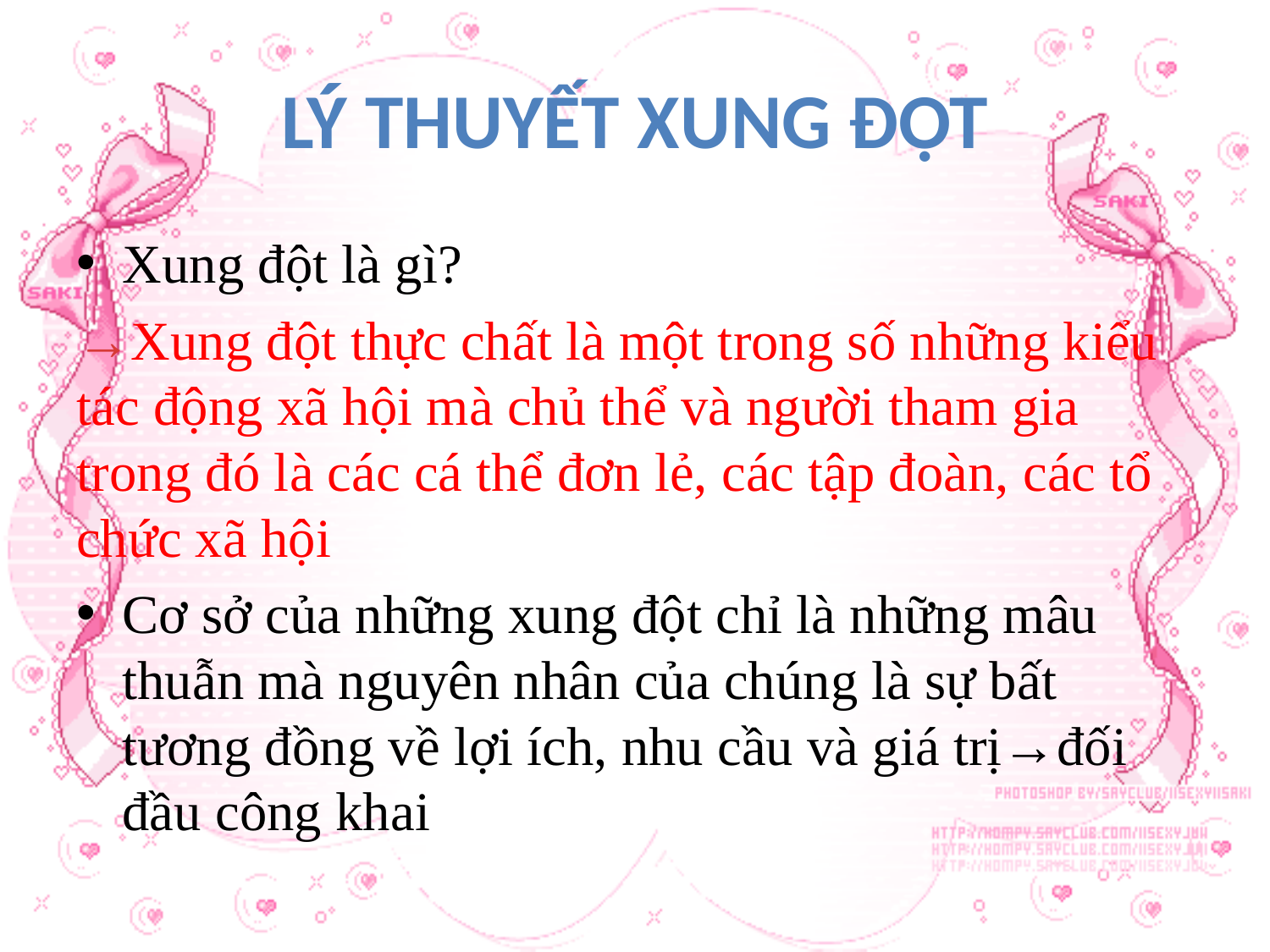

# Lý thuyết xung đột
Xung đột là gì?
→Xung đột thực chất là một trong số những kiểu tác động xã hội mà chủ thể và người tham gia trong đó là các cá thể đơn lẻ, các tập đoàn, các tổ chức xã hội
Cơ sở của những xung đột chỉ là những mâu thuẫn mà nguyên nhân của chúng là sự bất tương đồng về lợi ích, nhu cầu và giá trị→đối đầu công khai